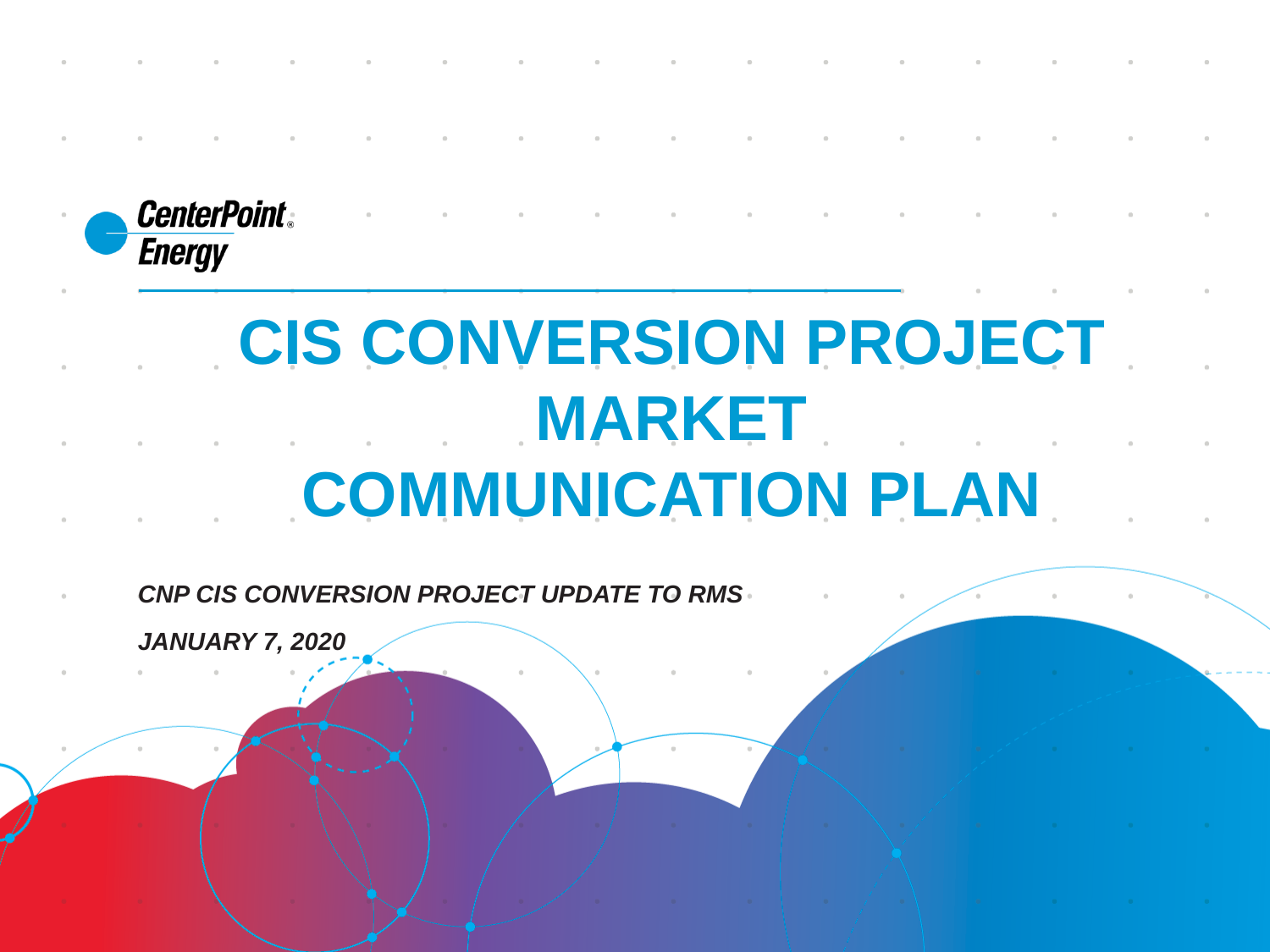

# Cis Conversion Project Market Communication Plan
CNP CIS Conversion Project Update to RMS
January 7, 2020